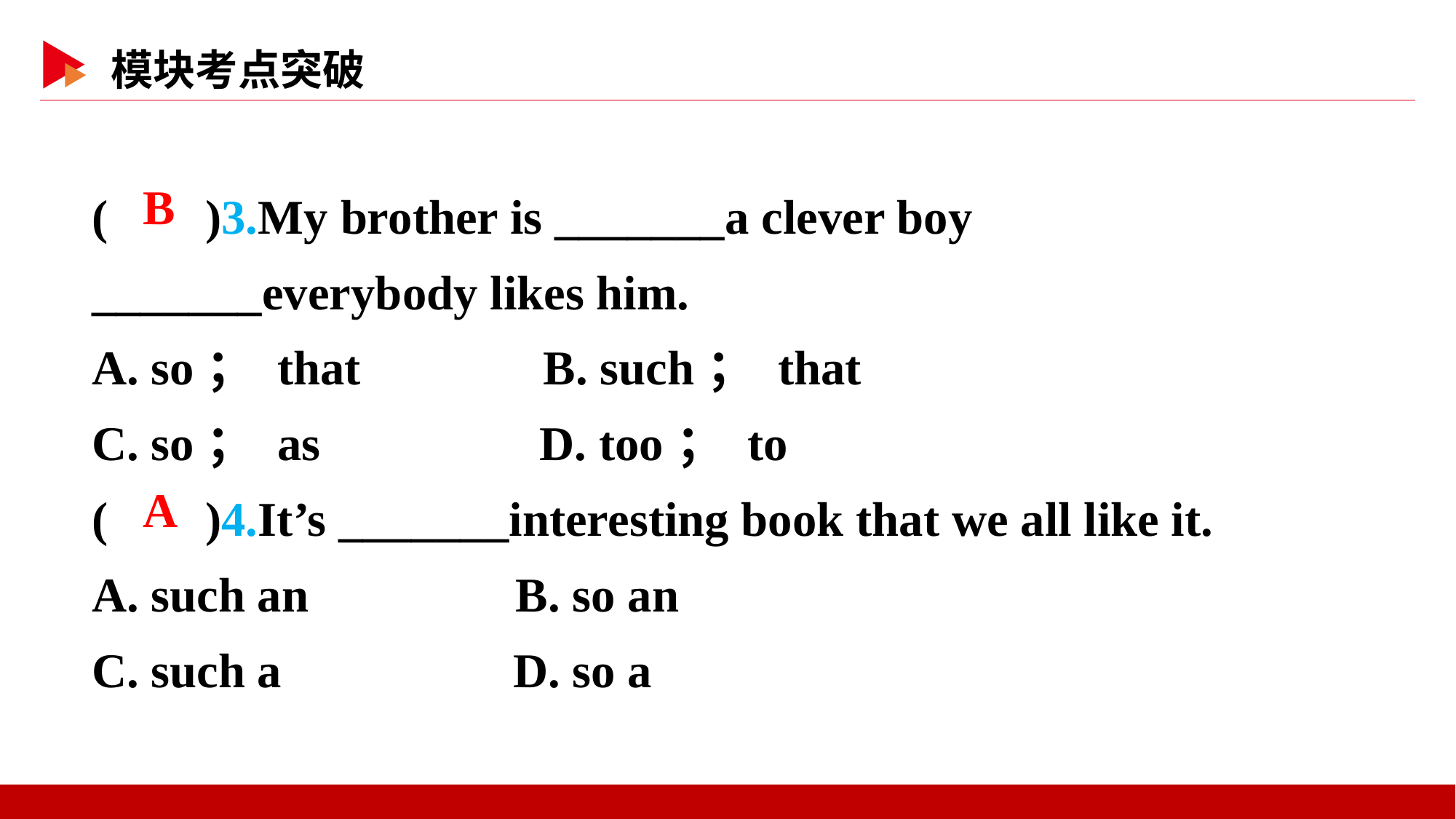

(        )3.My brother is _______a clever boy _______everybody likes him.
A. so； that               B. such； that
C. so； as                  D. too； to
(        )4.It’s _______interesting book that we all like it.
A. such an                 B. so an
C. such a                   D. so a
   B
   A